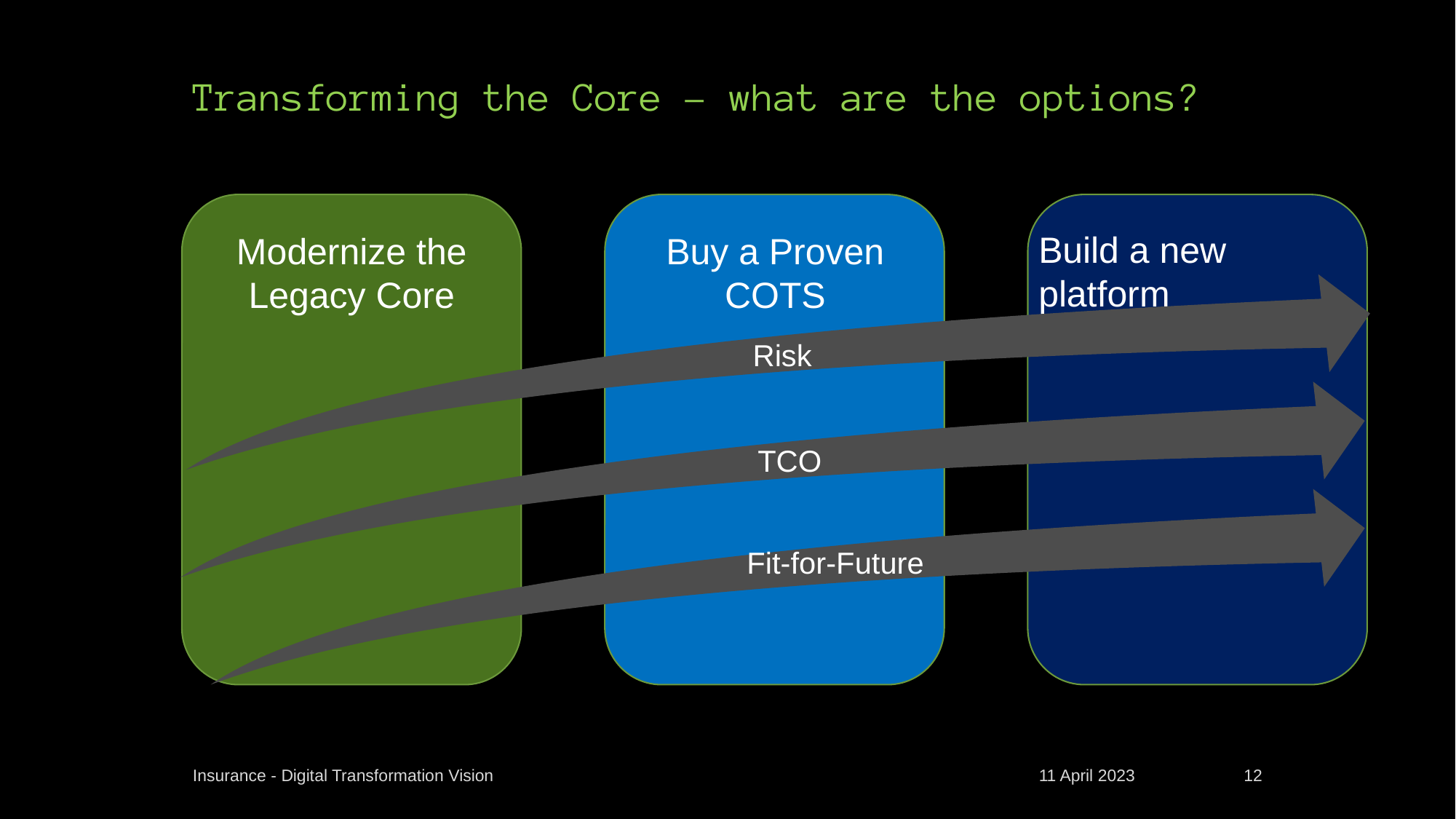

# Transforming the Core – what are the options?

Modernize the Legacy Core

Buy a Proven COTS

Build a new platform

Risk

TCO

Fit-for-Future
Insurance - Digital Transformation Vision
11 April 2023
12